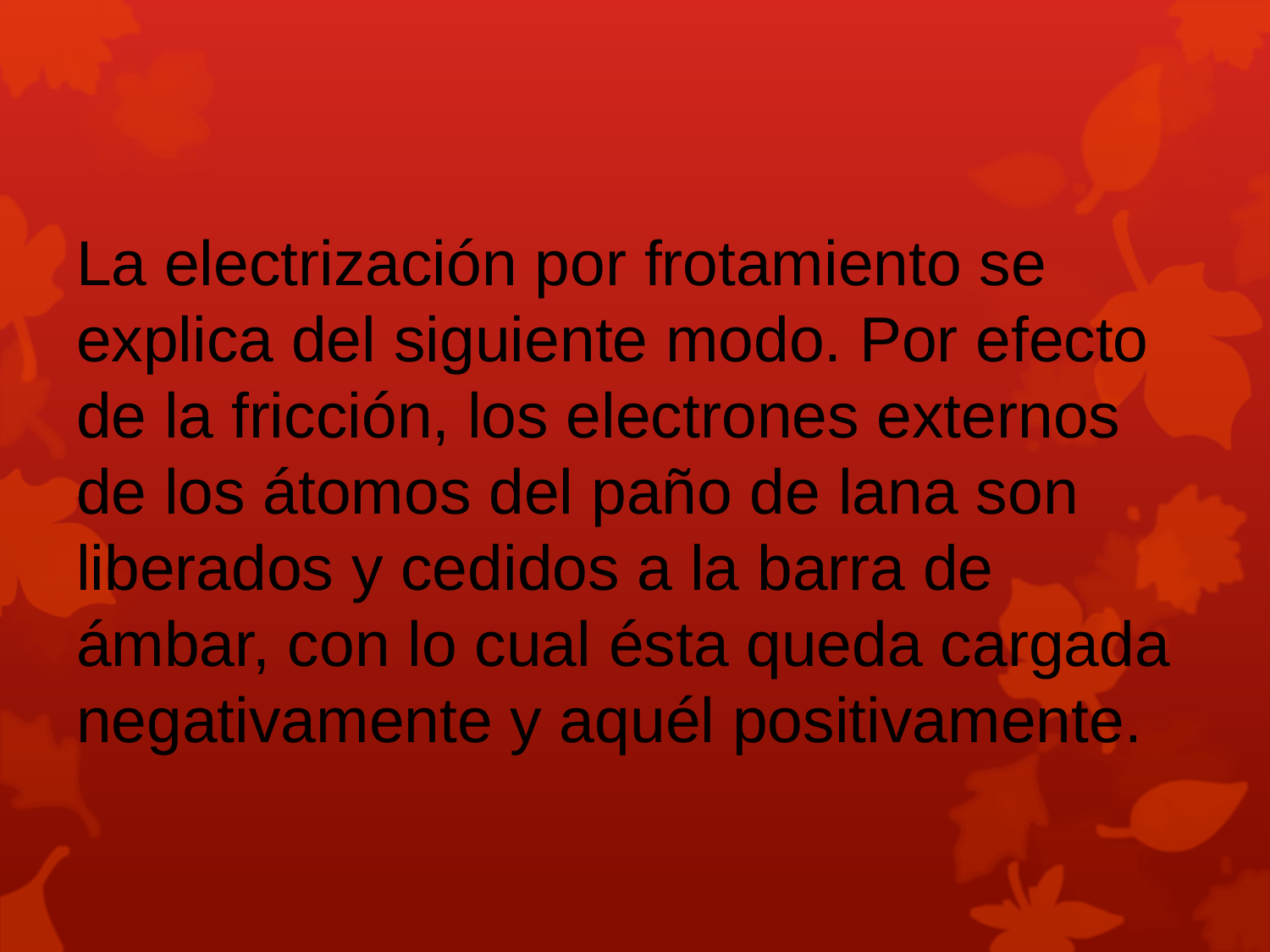

La electrización por frotamiento se explica del siguiente modo. Por efecto de la fricción, los electrones externos de los átomos del paño de lana son liberados y cedidos a la barra de ámbar, con lo cual ésta queda cargada negativamente y aquél positivamente.